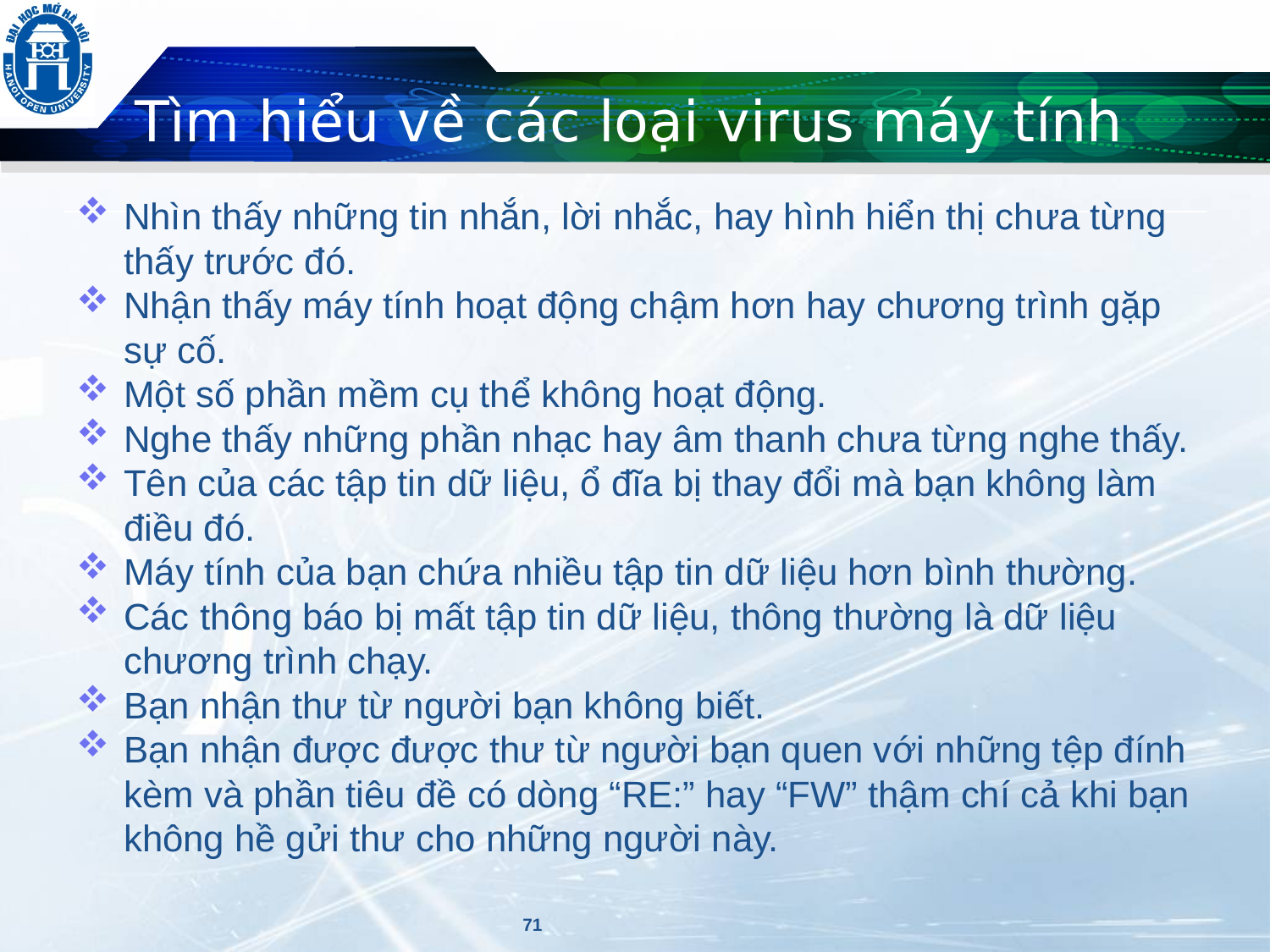

# Tìm hiểu về các loại virus máy tính
Nhìn thấy những tin nhắn, lời nhắc, hay hình hiển thị chưa từng thấy trước đó.
Nhận thấy máy tính hoạt động chậm hơn hay chương trình gặp sự cố.
Một số phần mềm cụ thể không hoạt động.
Nghe thấy những phần nhạc hay âm thanh chưa từng nghe thấy.
Tên của các tập tin dữ liệu, ổ đĩa bị thay đổi mà bạn không làm điều đó.
Máy tính của bạn chứa nhiều tập tin dữ liệu hơn bình thường.
Các thông báo bị mất tập tin dữ liệu, thông thường là dữ liệu chương trình chạy.
Bạn nhận thư từ người bạn không biết.
Bạn nhận được được thư từ người bạn quen với những tệp đính kèm và phần tiêu đề có dòng “RE:” hay “FW” thậm chí cả khi bạn không hề gửi thư cho những người này.
71